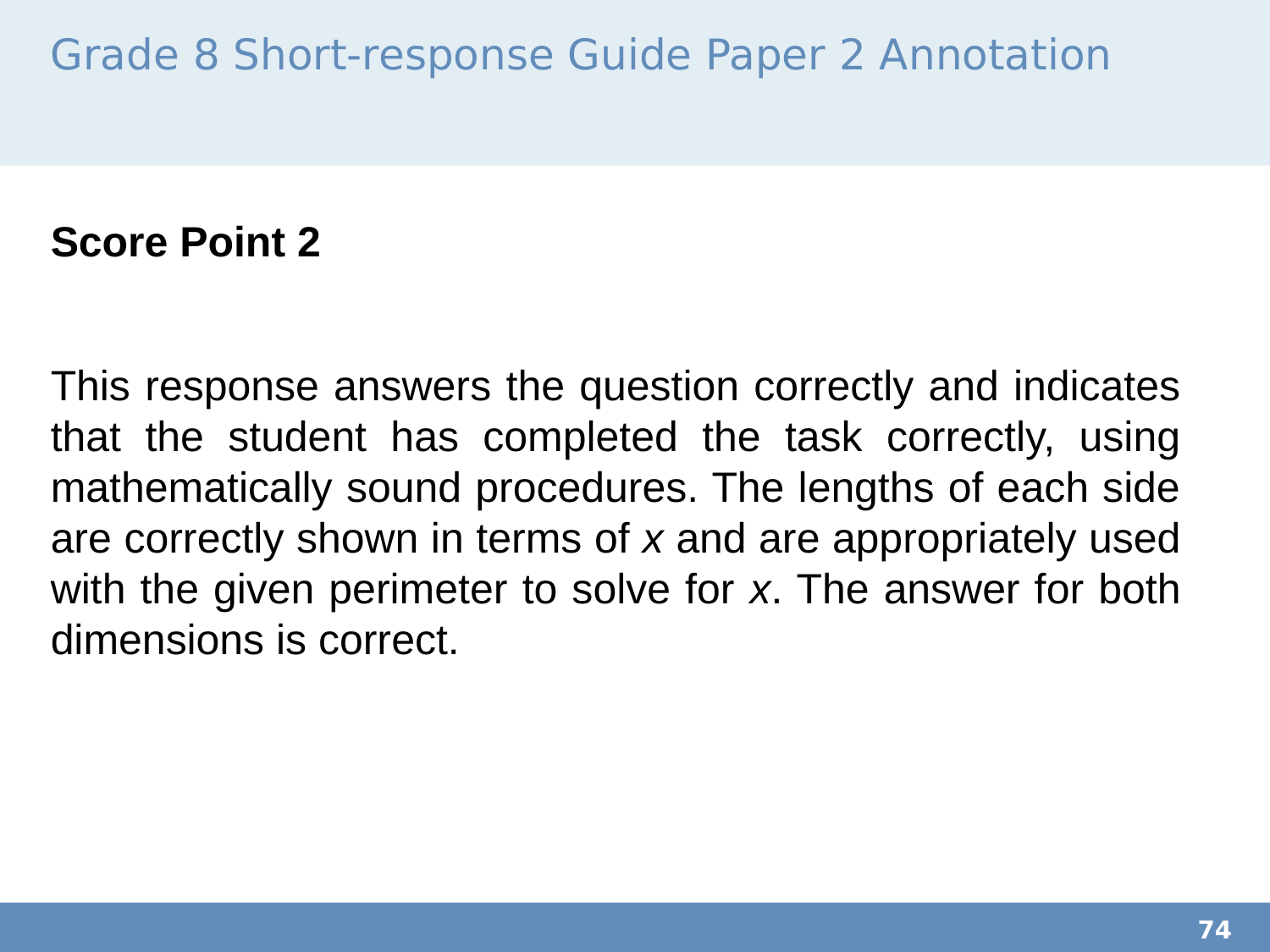

# Grade 8 Short-response Guide Paper 2 Annotation
Score Point 2

This response answers the question correctly and indicates that the student has completed the task correctly, using mathematically sound procedures. The lengths of each side are correctly shown in terms of x and are appropriately used with the given perimeter to solve for x. The answer for both dimensions is correct.
74